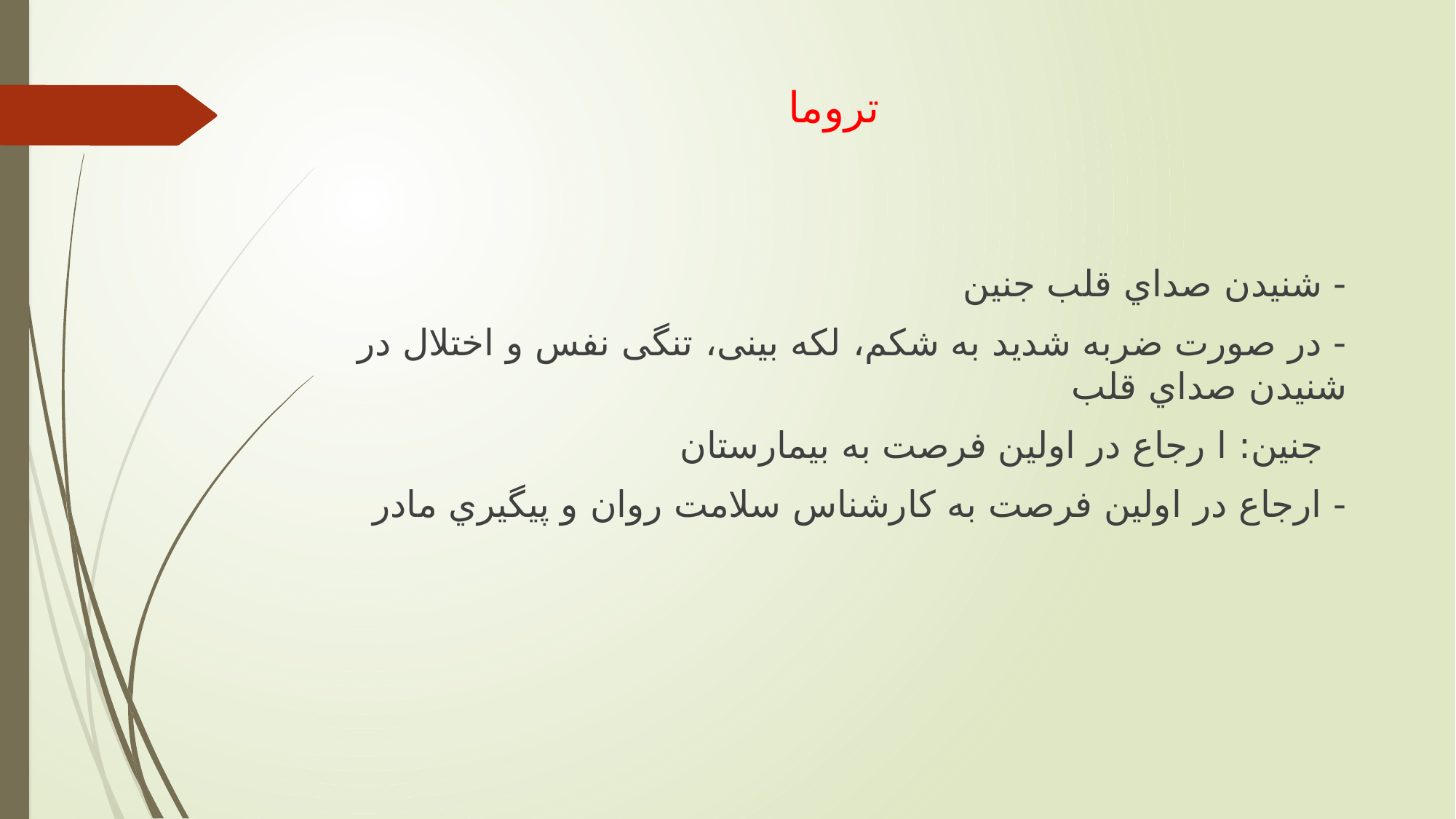

# تروما
- شنیدن صداي قلب جنین
- در صورت ضربه شديد به شكم، لكه بینی، تنگی نفس و اختلال در شنیدن صداي قلب
  جنین: ا رجاع در اولین فرصت به بیمارستان
- ارجاع در اولین فرصت به كارشناس سلامت روان و پیگیري مادر